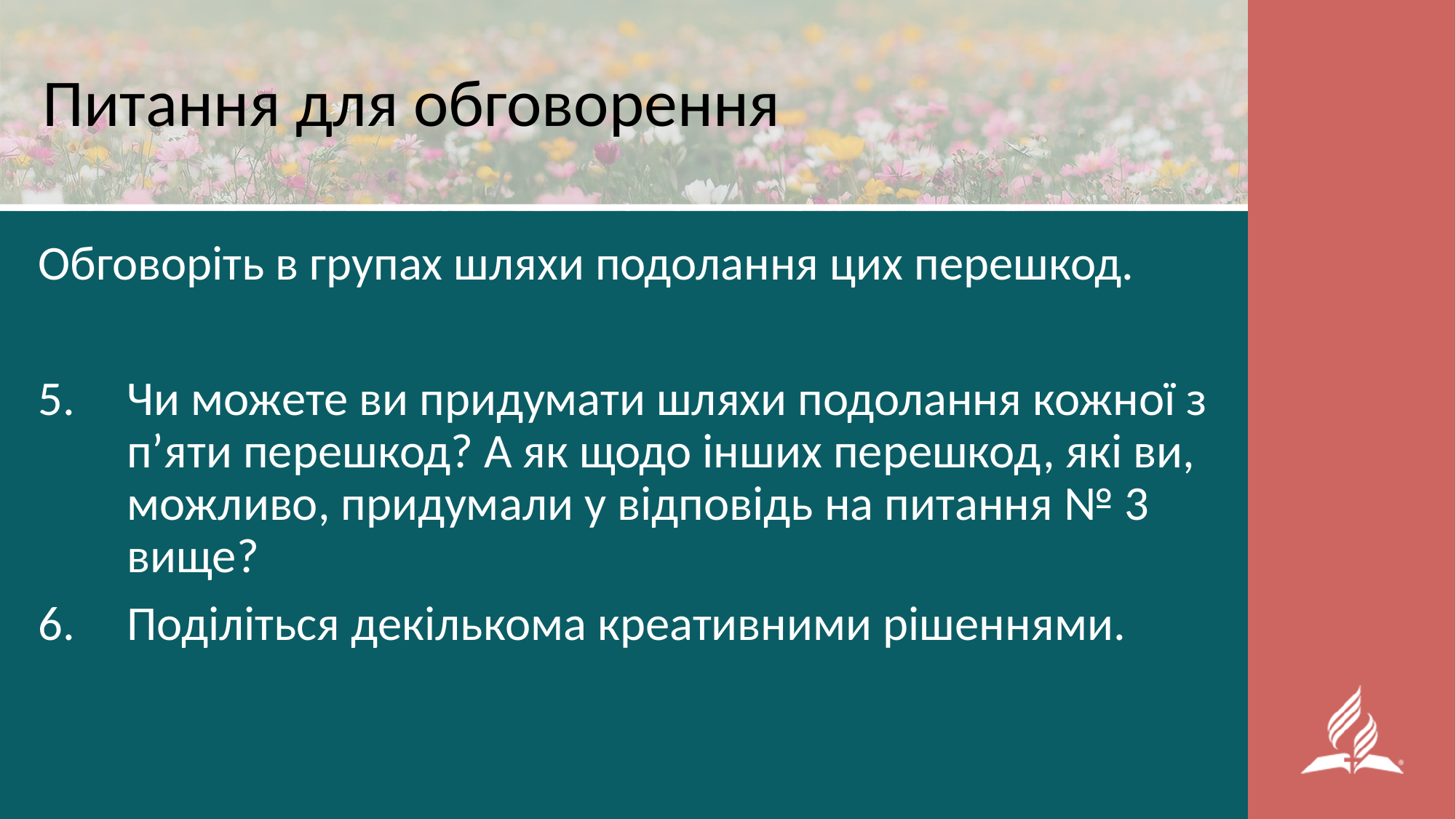

Питання для обговорення
Обговоріть в групах шляхи подолання цих перешкод.

Чи можете ви придумати шляхи подолання кожної з п’яти перешкод? А як щодо інших перешкод, які ви, можливо, придумали у відповідь на питання № 3 вище?
Поділіться декількома креативними рішеннями.